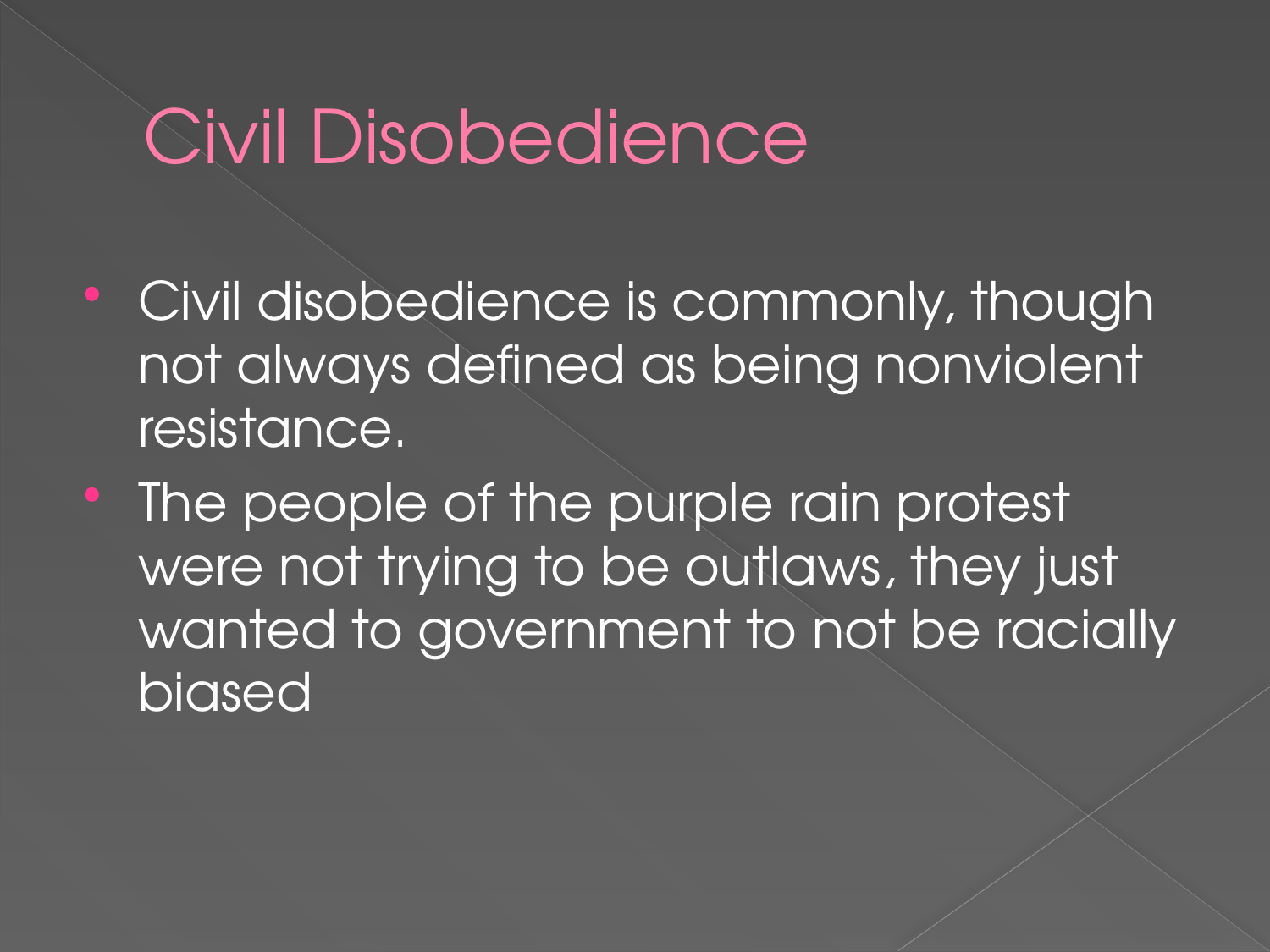

# Civil Disobedience
Civil disobedience is commonly, though not always defined as being nonviolent resistance.
The people of the purple rain protest were not trying to be outlaws, they just wanted to government to not be racially biased